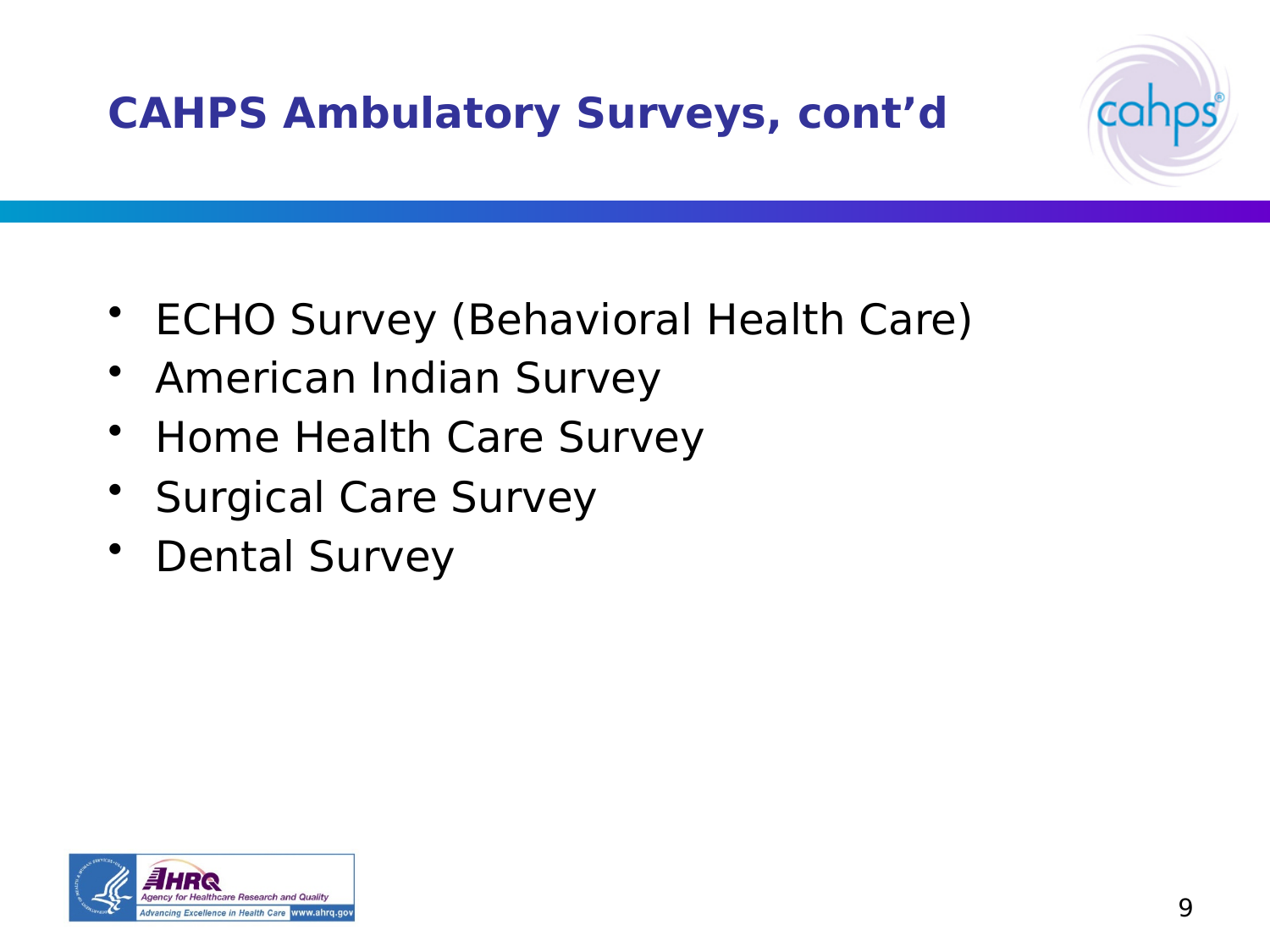

# CAHPS Ambulatory Surveys, cont’d

ECHO Survey (Behavioral Health Care)
American Indian Survey
Home Health Care Survey
Surgical Care Survey
Dental Survey

9